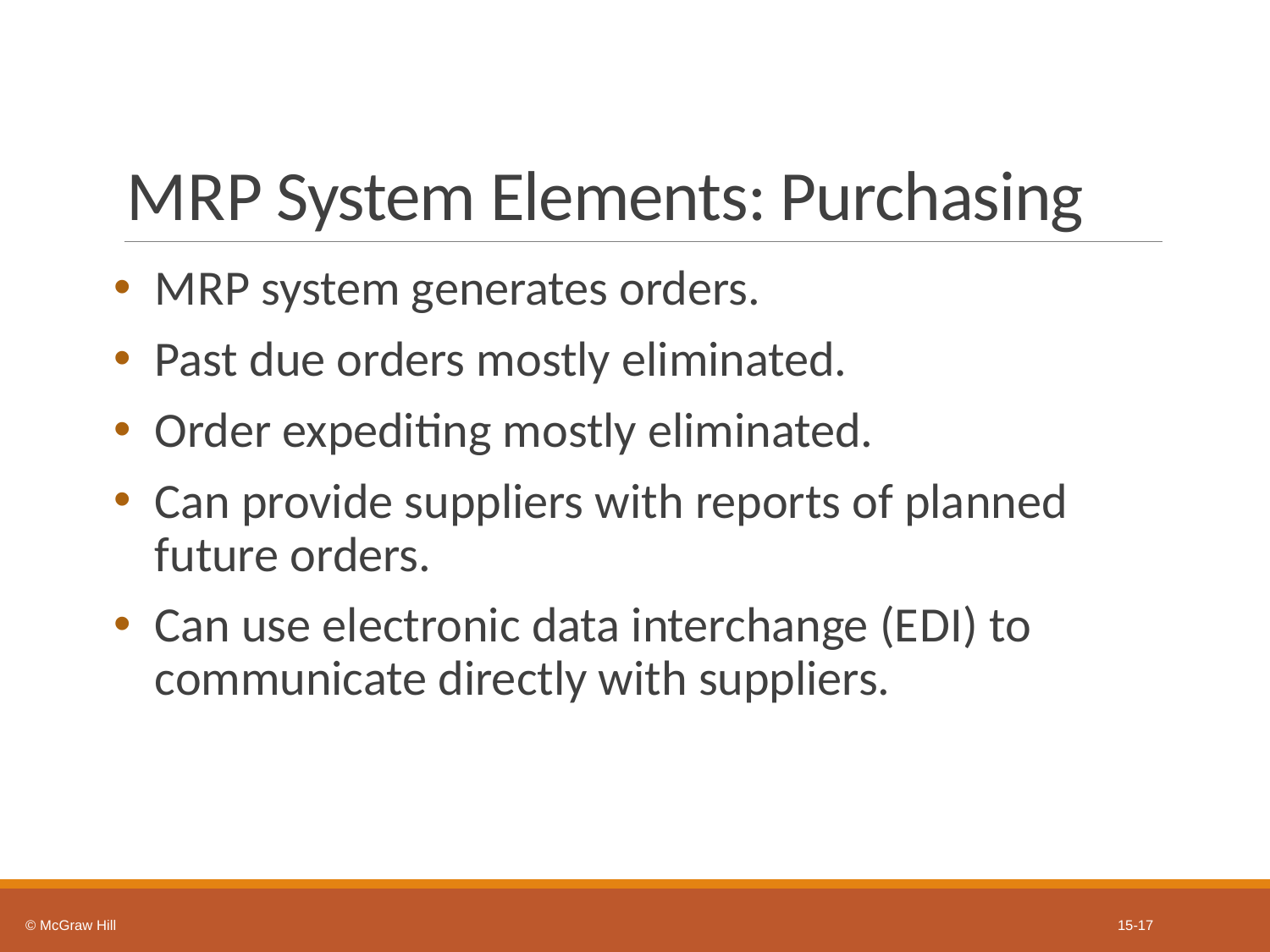

# M R P System Elements: Purchasing
M R P system generates orders.
Past due orders mostly eliminated.
Order expediting mostly eliminated.
Can provide suppliers with reports of planned future orders.
Can use electronic data interchange (E D I) to communicate directly with suppliers.